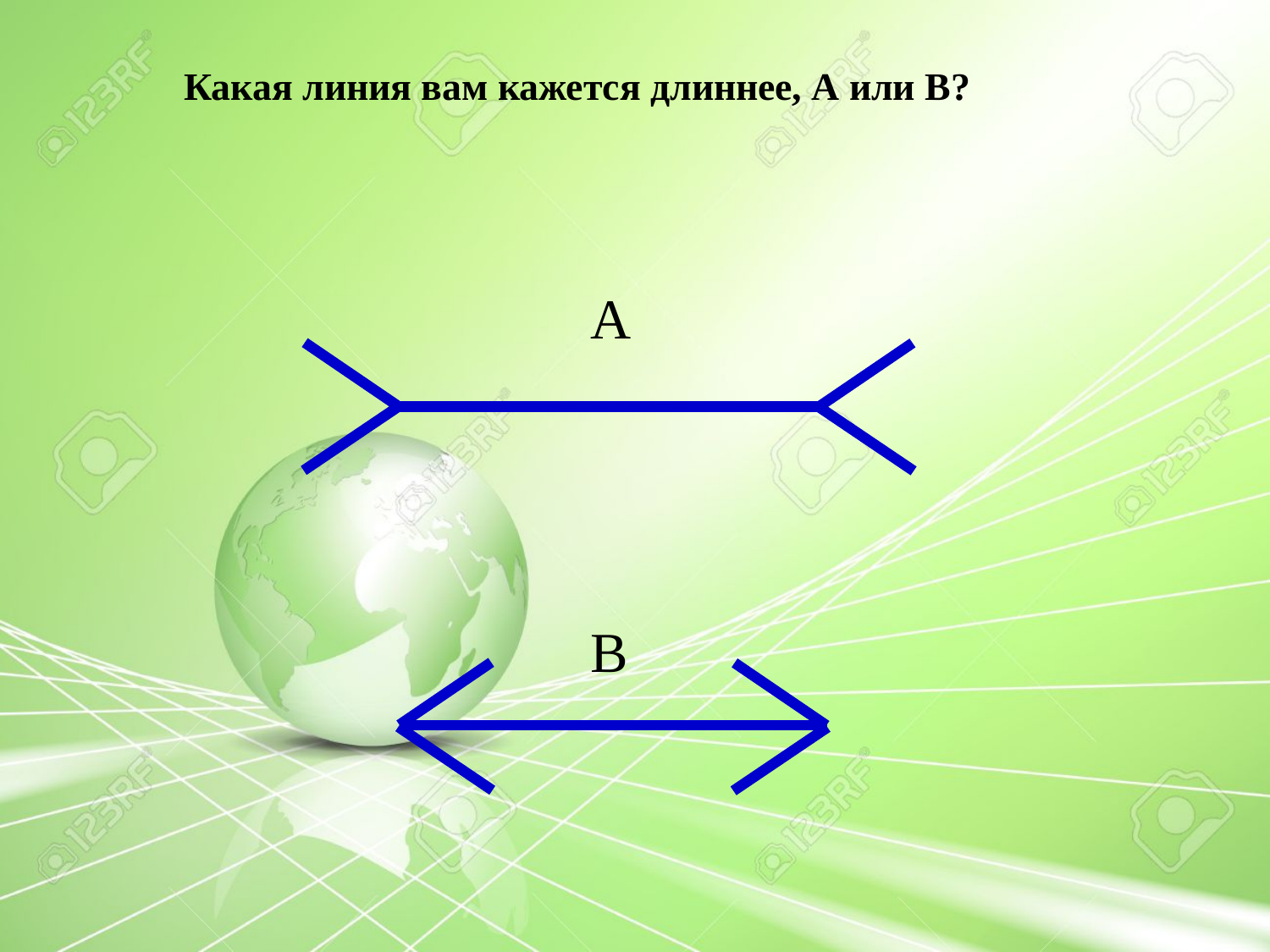

# Какая линия вам кажется длиннее, А или В?
А

В